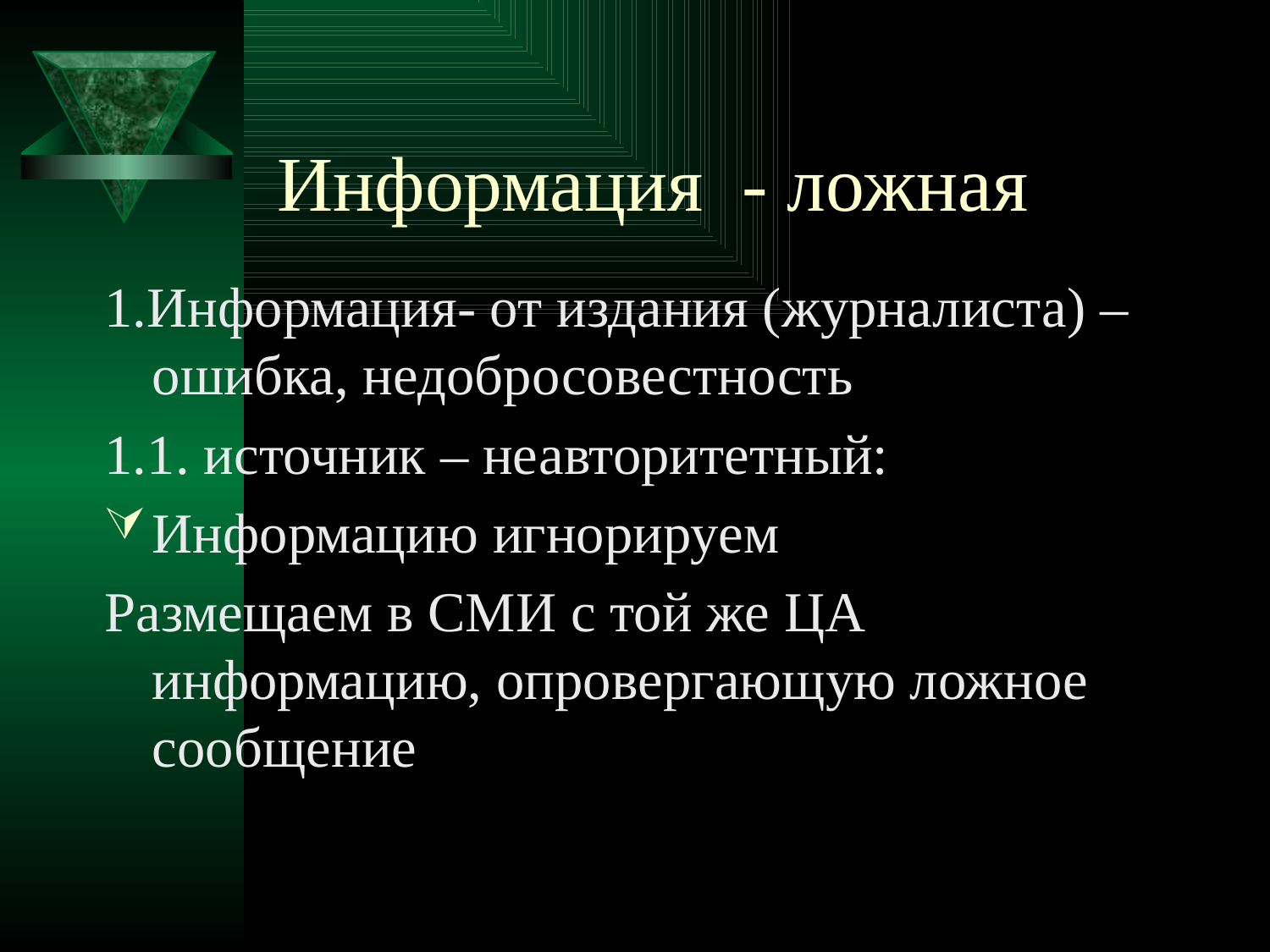

Информация  - ложная
1.Информация- от издания (журналиста) – ошибка, недобросовестность
1.1. источник – неавторитетный:
Информацию игнорируем
Размещаем в СМИ с той же ЦА информацию, опровергающую ложное сообщение